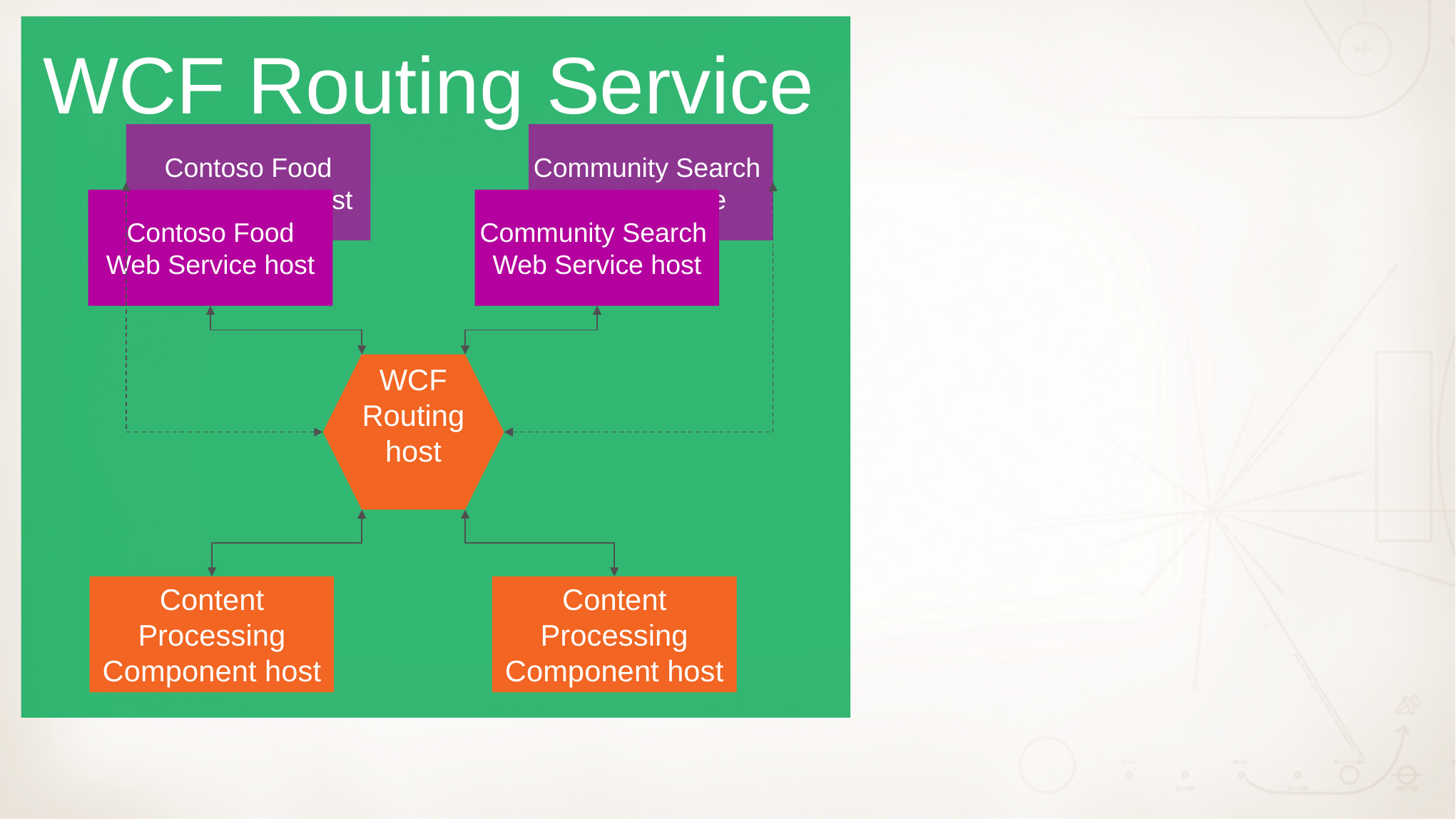

WCF Routing Service
Community Search
Web Service
Contoso Food
Web Service host
Community Search
Web Service host
Contoso Food
Web Service host
WCF Routing host

Content Processing Component host
Content Processing Component host